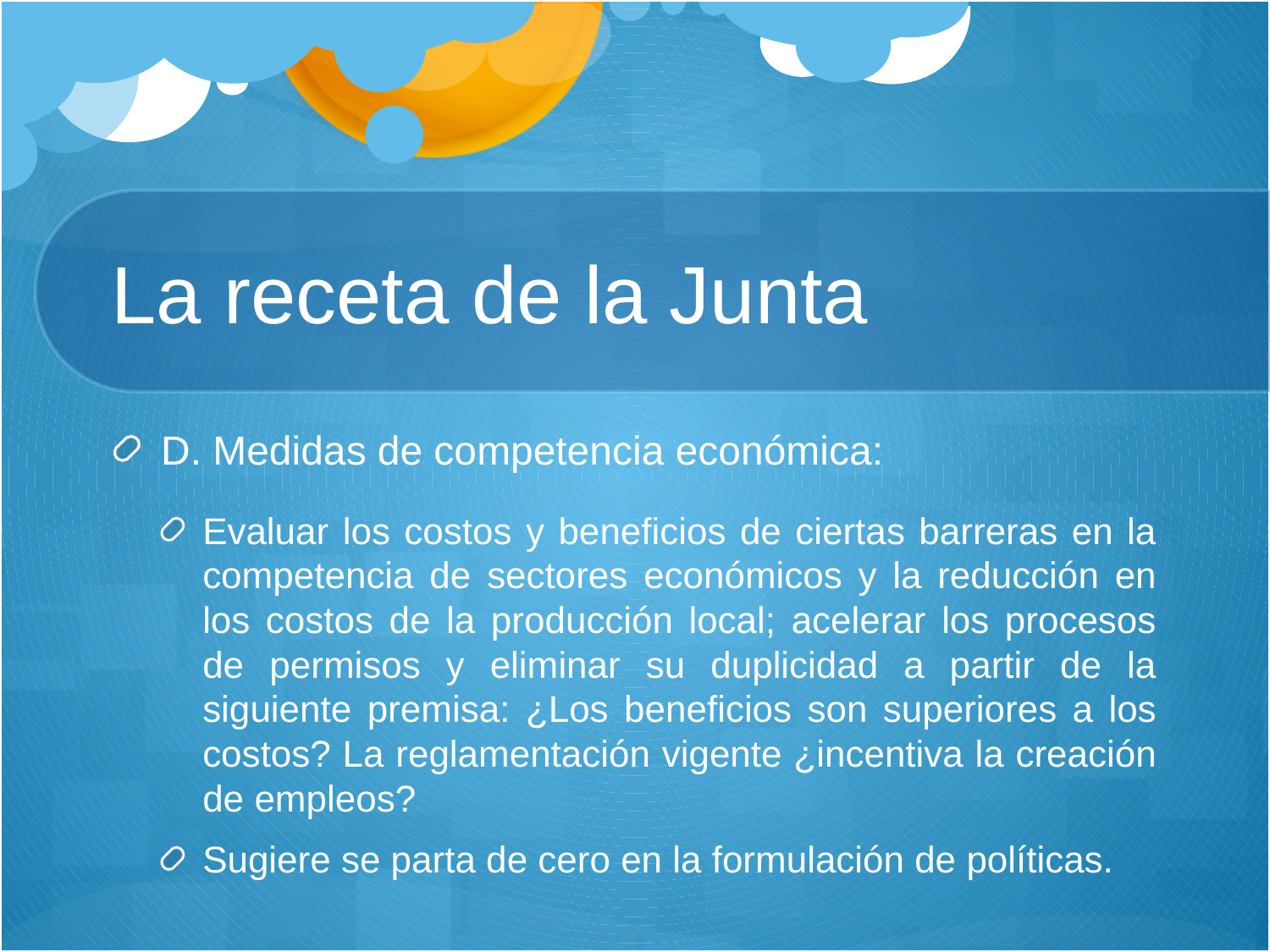

# La receta de la Junta
D. Medidas de competencia económica:
Evaluar los costos y beneficios de ciertas barreras en la competencia de sectores económicos y la reducción en los costos de la producción local; acelerar los procesos de permisos y eliminar su duplicidad a partir de la siguiente premisa: ¿Los beneficios son superiores a los costos? La reglamentación vigente ¿incentiva la creación de empleos?
Sugiere se parta de cero en la formulación de políticas.